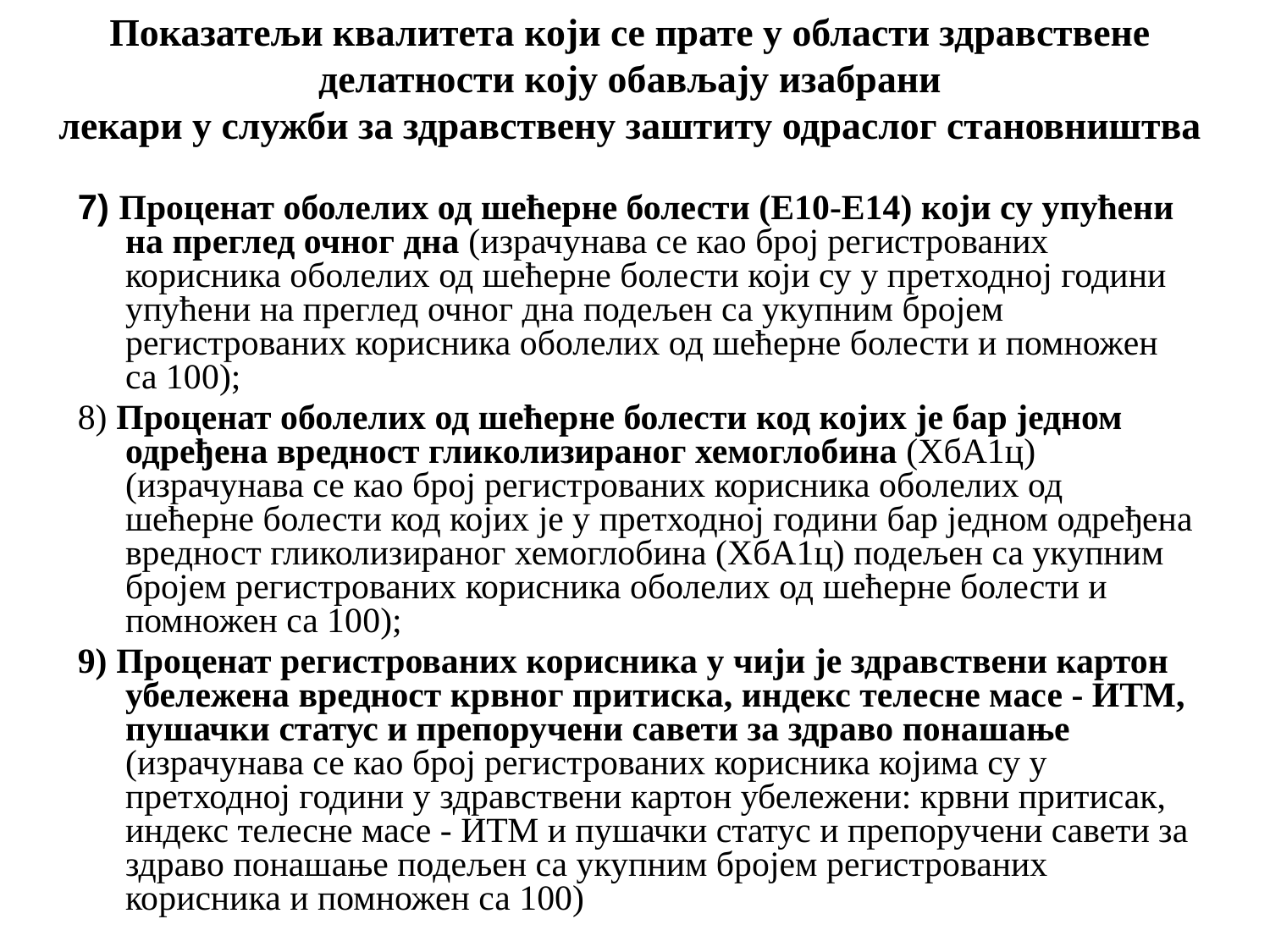

# Показатељи квалитета који се прате у области здравствене делатности коју обављају изабрани лекари у служби за здравствену заштиту одраслог становништва
7) Проценат оболелих од шећерне болести (Е10-Е14) који су упућени на преглед очног дна (израчунава се као број регистрованих корисника оболелих од шећерне болести који су у претходној години упућени на преглед очног дна подељен са укупним бројем регистрованих корисника оболелих од шећерне болести и помножен са 100);
8) Проценат оболелих од шећерне болести код којих је бар једном одређена вредност гликолизираног хемоглобина (ХбА1ц) (израчунава се као број регистрованих корисника оболелих од шећерне болести код којих је у претходној години бар једном одређена вредност гликолизираног хемоглобина (ХбА1ц) подељен са укупним бројем регистрованих корисника оболелих од шећерне болести и помножен са 100);
9) Проценат регистрованих корисника у чији је здравствени картон убележена вредност крвног притиска, индекс телесне масе - ИТМ,  пушачки статус и препоручени савети за здраво понашање  (израчунава се као број регистрованих корисника којима су у претходној години у здравствени картон убележени: крвни притисак, индекс телесне масе - ИТМ и пушачки статус и препоручени савети за здраво понашање подељен са укупним бројем регистрованих корисника и помножен са 100)